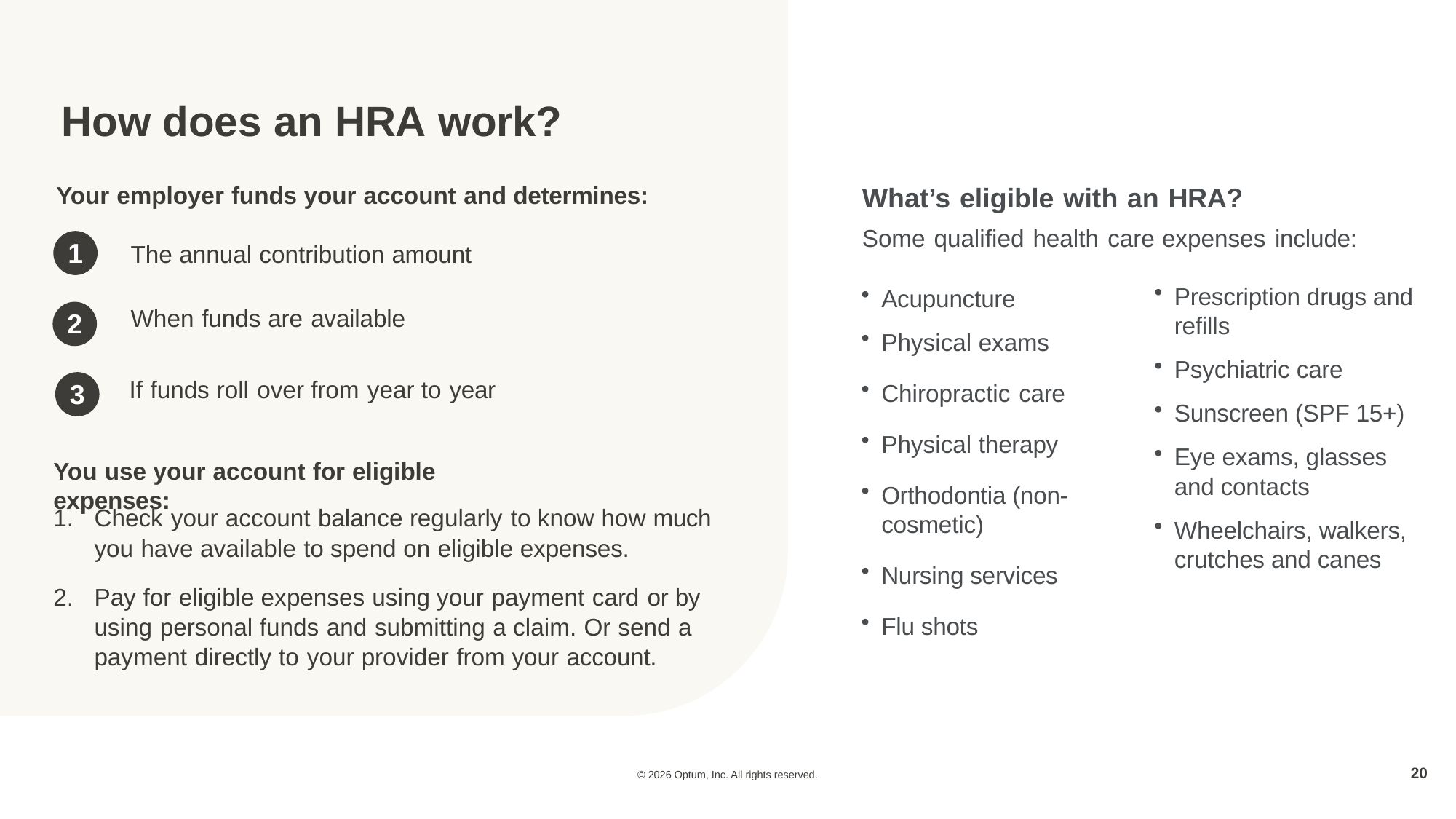

How does an HRA work?
What’s eligible with an HRA?
Some qualified health care expenses include:
Your employer funds your account and determines:
1
The annual contribution amount
Prescription drugs and refills
Psychiatric care
Sunscreen (SPF 15+)
Eye exams, glasses and contacts
Wheelchairs, walkers, crutches and canes
Acupuncture
Physical exams
Chiropractic care
Physical therapy
Orthodontia (non-cosmetic)
Nursing services
Flu shots
When funds are available
2
3
If funds roll over from year to year
You use your account for eligible expenses:
Check your account balance regularly to know how much you have available to spend on eligible expenses.
Pay for eligible expenses using your payment card or by using personal funds and submitting a claim. Or send a payment directly to your provider from your account.